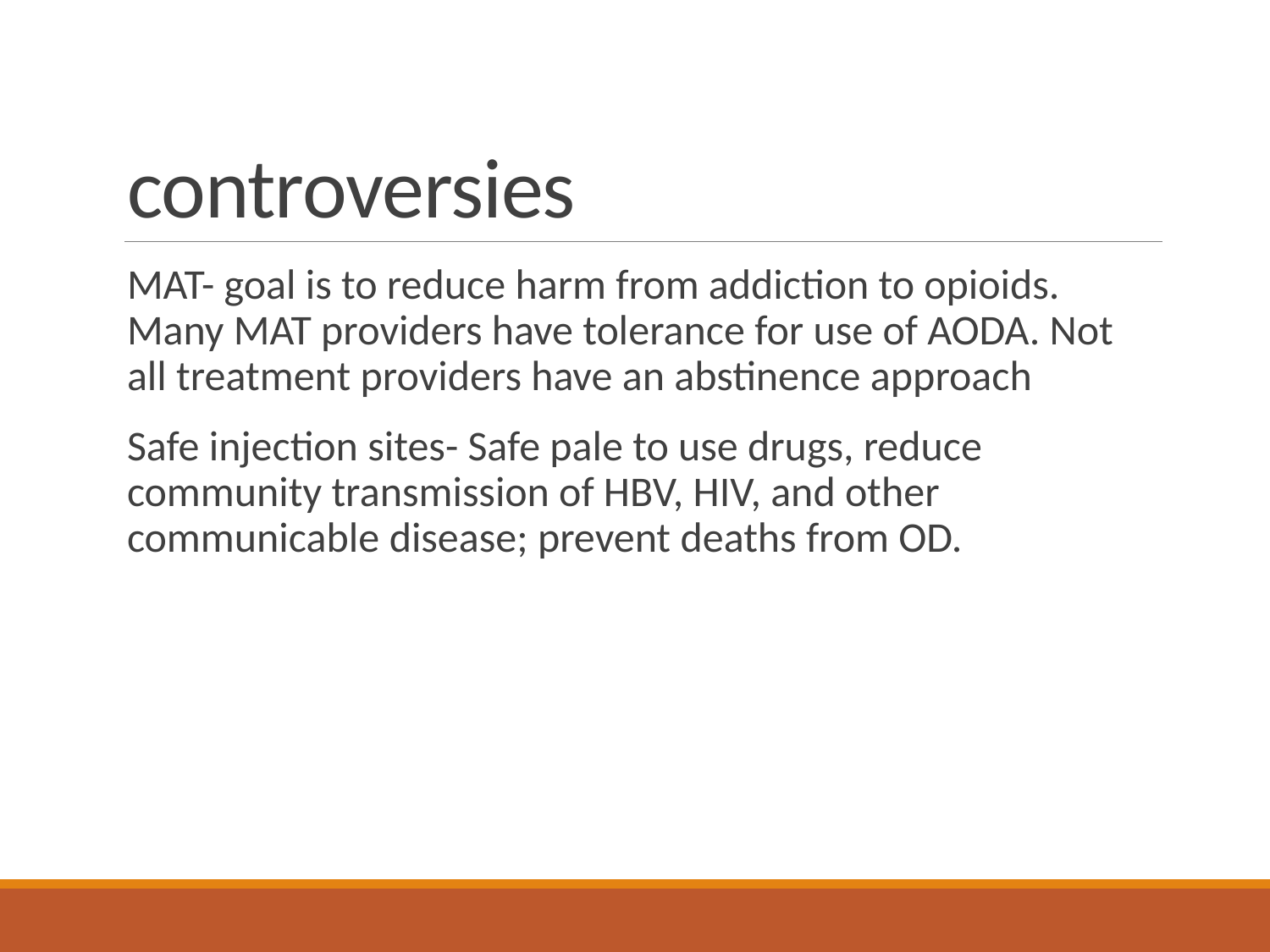

# controversies
MAT- goal is to reduce harm from addiction to opioids. Many MAT providers have tolerance for use of AODA. Not all treatment providers have an abstinence approach
Safe injection sites- Safe pale to use drugs, reduce community transmission of HBV, HIV, and other communicable disease; prevent deaths from OD.